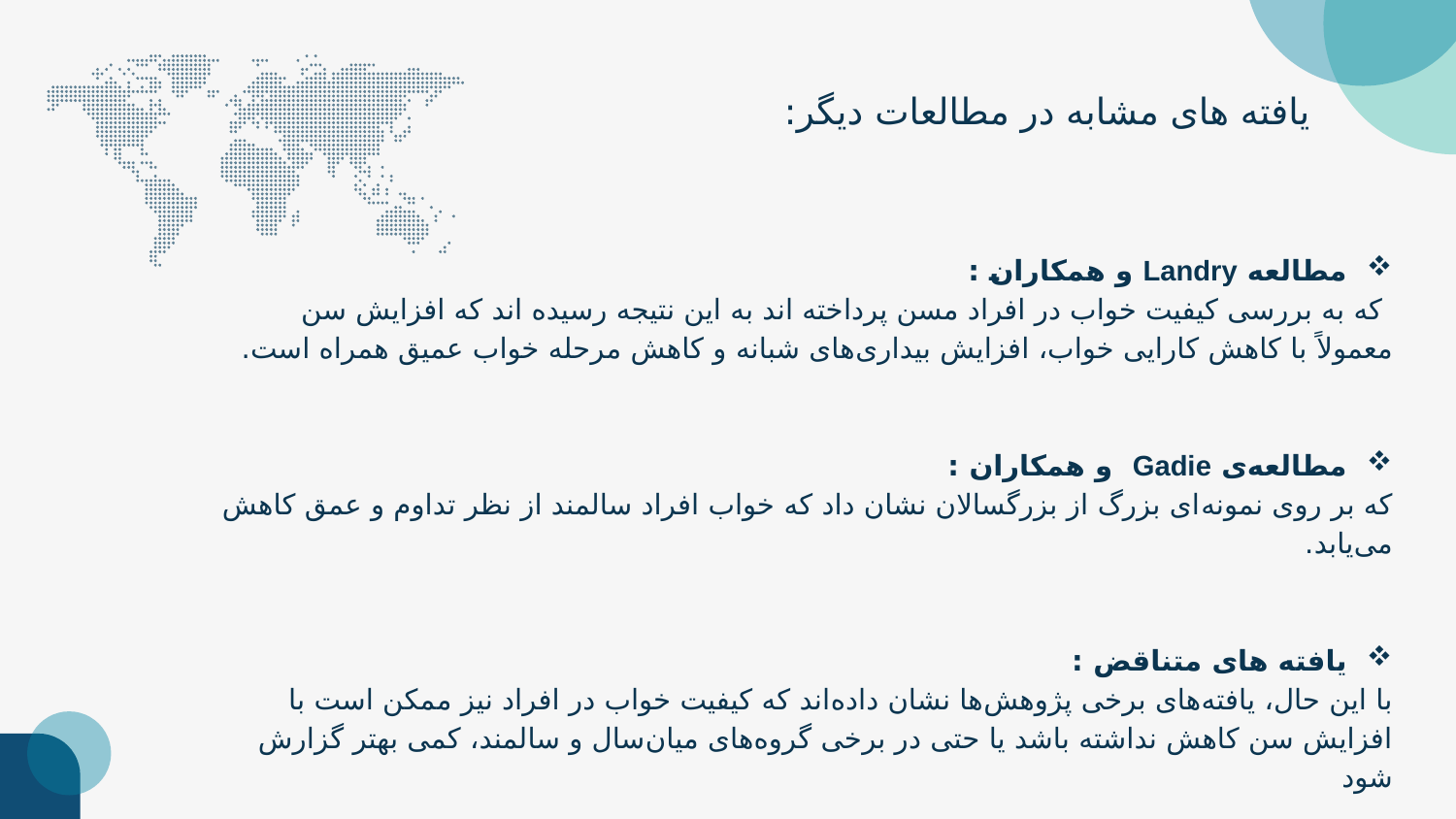

یافته های مشابه در مطالعات دیگر:
مطالعه Landry و همکاران :
 که به بررسی کیفیت خواب در افراد مسن پرداخته اند به این نتیجه رسیده اند که افزایش سن معمولاً با کاهش کارایی خواب، افزایش بیداری‌های شبانه و کاهش مرحله خواب عمیق همراه است.

مطالعه‌ی Gadie  و همکاران :
که بر روی نمونه‌ای بزرگ از بزرگسالان نشان داد که خواب افراد سالمند از نظر تداوم و عمق کاهش می‌یابد.

یافته های متناقض :
با این حال، یافته‌های برخی پژوهش‌ها نشان داده‌اند که کیفیت خواب در افراد نیز ممکن است با افزایش سن کاهش نداشته باشد یا حتی در برخی گروه‌های میان‌سال و سالمند، کمی بهتر گزارش شود